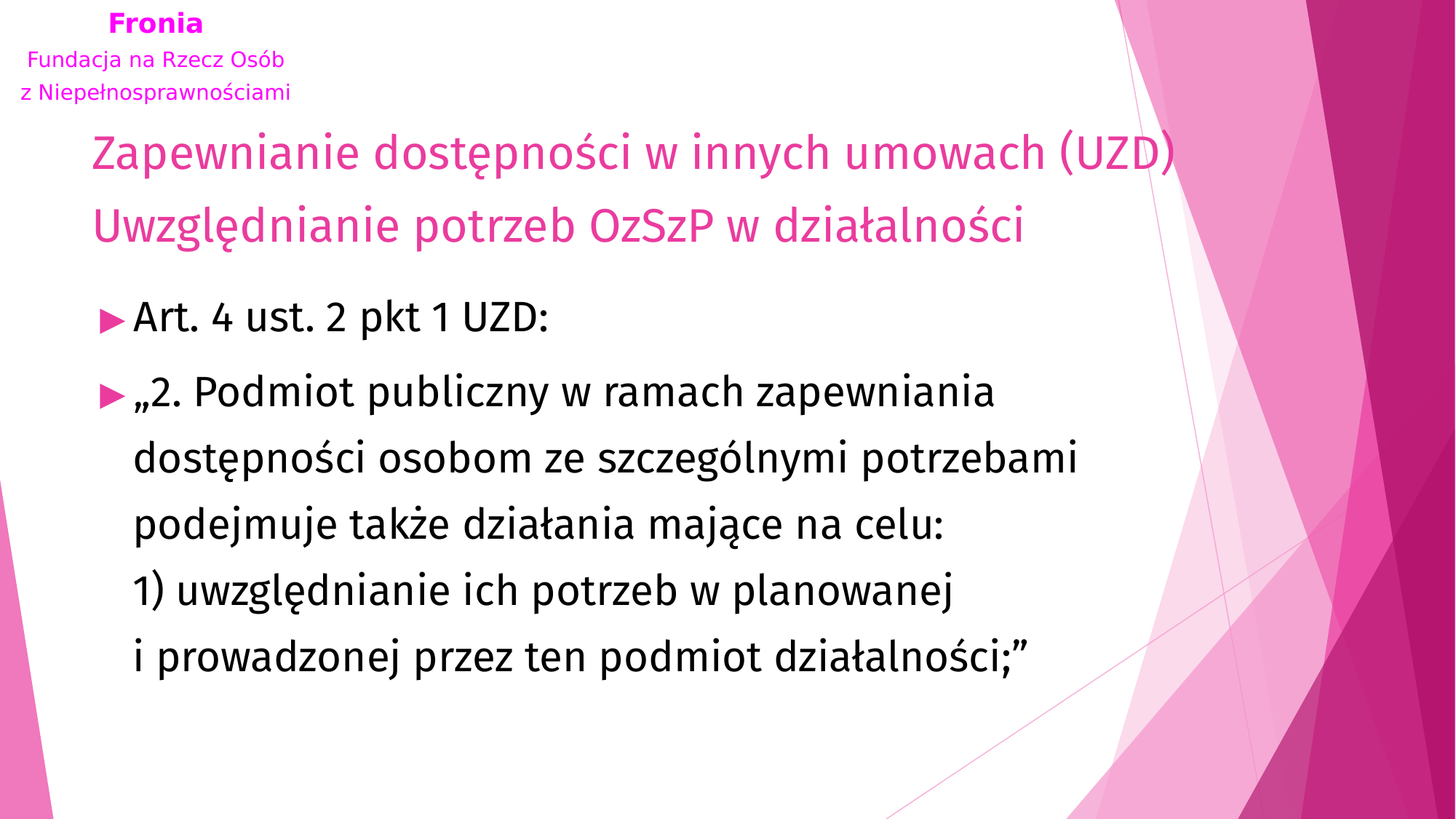

# Zapewnianie dostępności w innych umowach (UZD) Uwzględnianie potrzeb OzSzP w działalności
Art. 4 ust. 2 pkt 1 UZD:
„2. Podmiot publiczny w ramach zapewniania dostępności osobom ze szczególnymi potrzebami podejmuje także działania mające na celu:
1) uwzględnianie ich potrzeb w planowanej i prowadzonej przez ten podmiot działalności;”